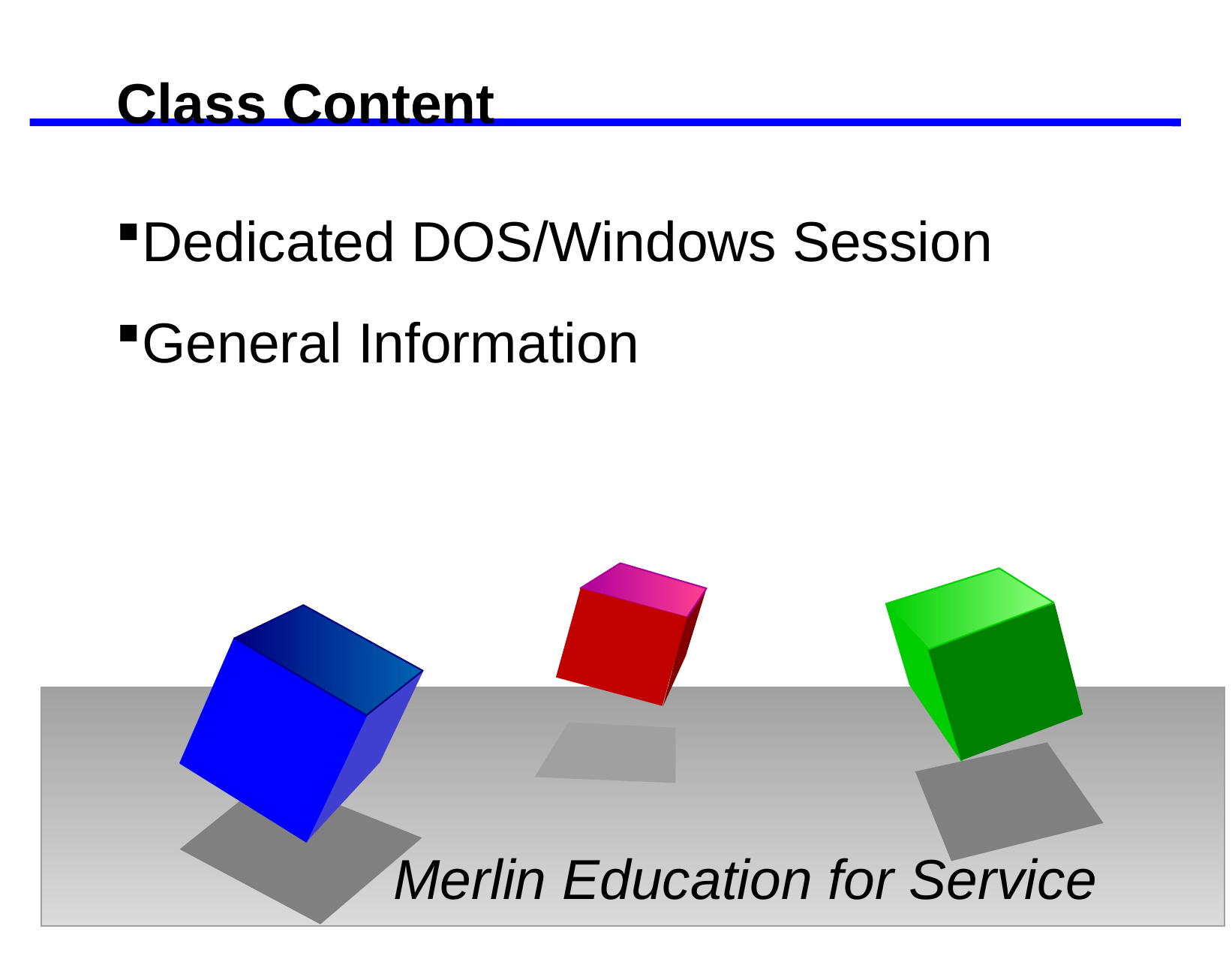

Class Content

Dedicated DOS/Windows Session
General Information

Merlin Education for Service